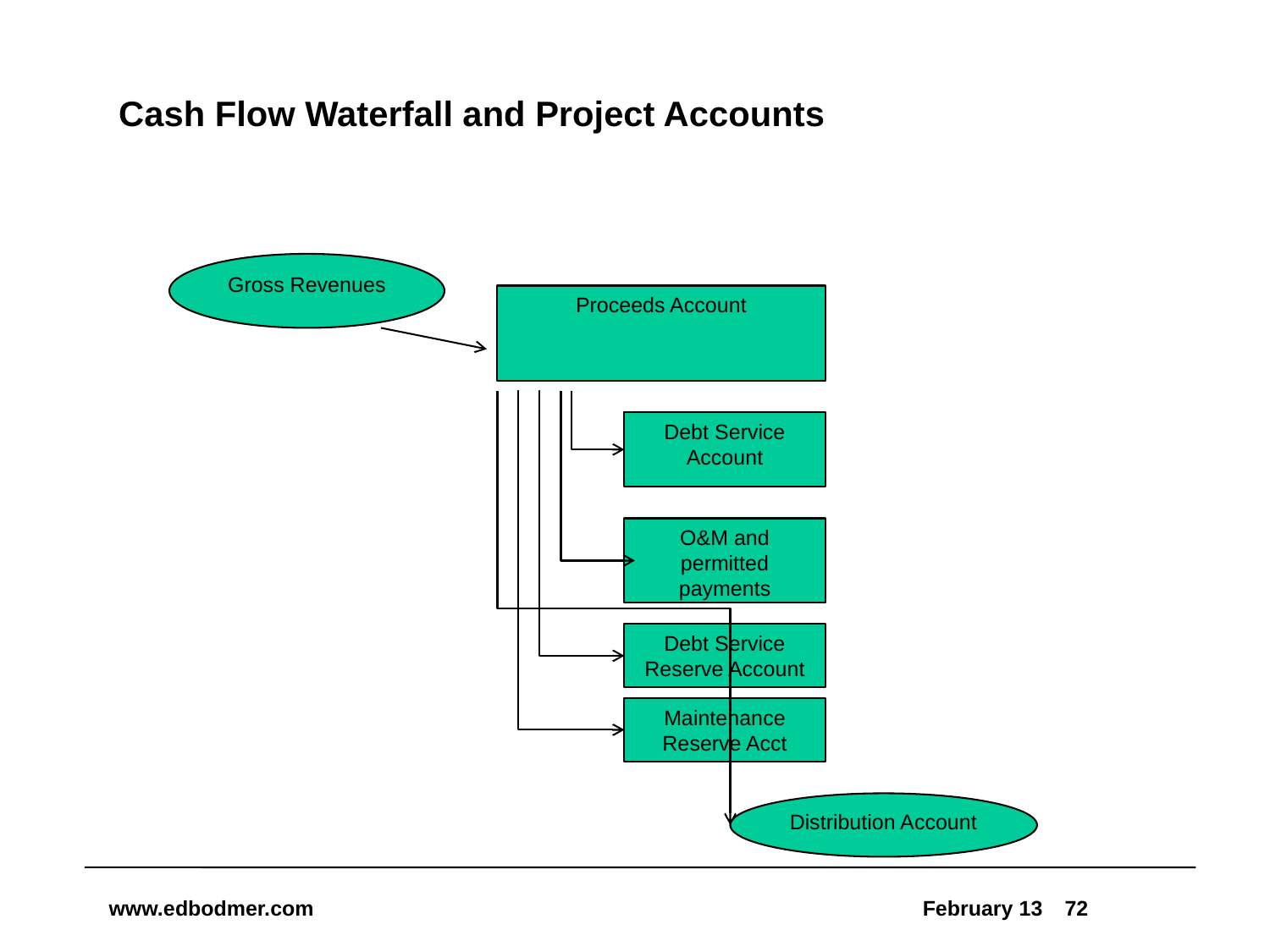

# Cash Flow Waterfall and Project Accounts
Gross Revenues
Proceeds Account
Debt Service Account
O&M and permitted payments
Debt Service Reserve Account
Maintenance Reserve Acct
Distribution Account